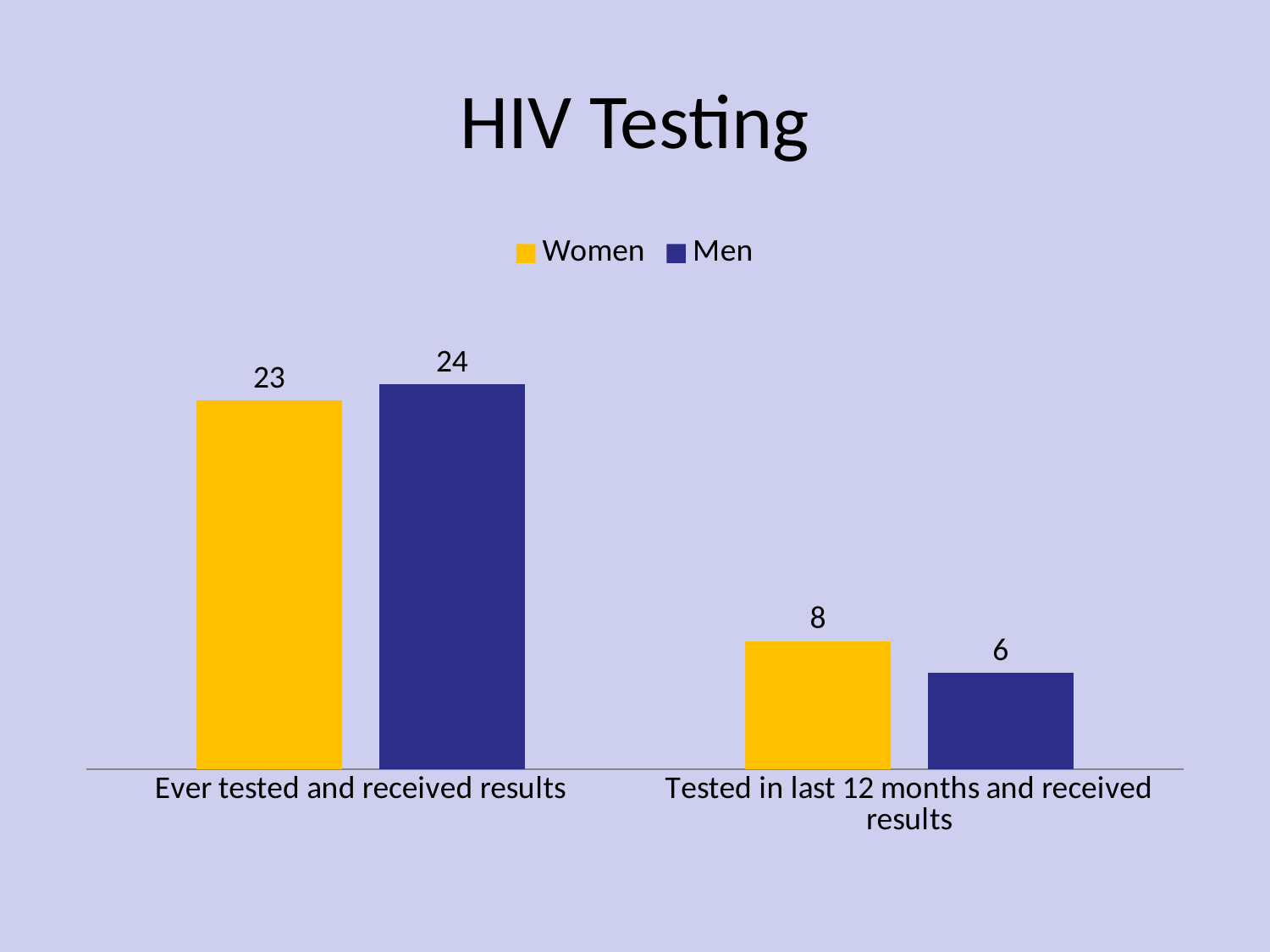

# HIV Testing

### Chart

| Category | Women | Men |
|---|---|---|
| Ever tested and received results | 23.0 | 24.0 |
| Tested in last 12 months and received results | 8.0 | 6.0 |